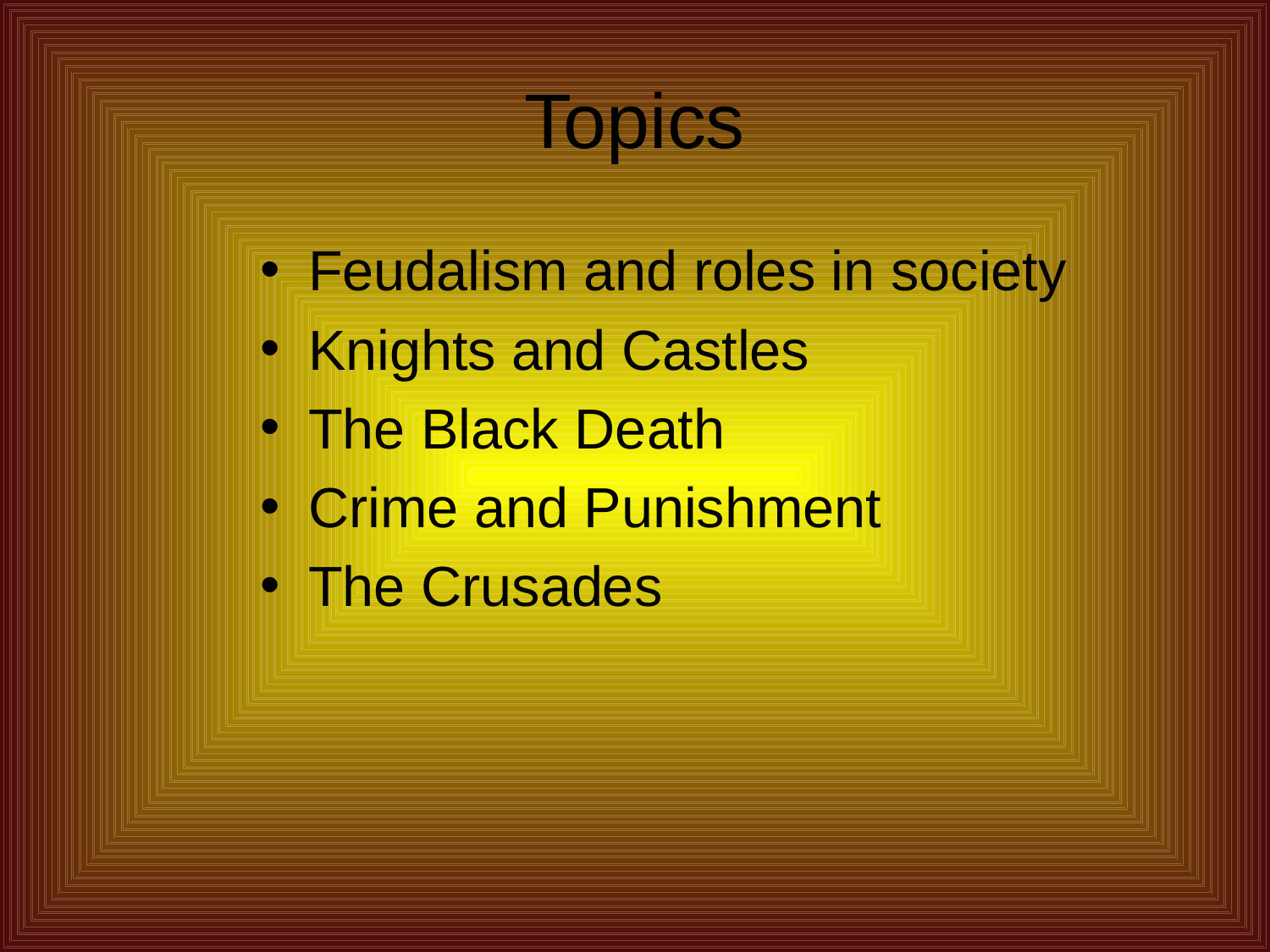

# Topics
Feudalism and roles in society
Knights and Castles
The Black Death
Crime and Punishment
The Crusades